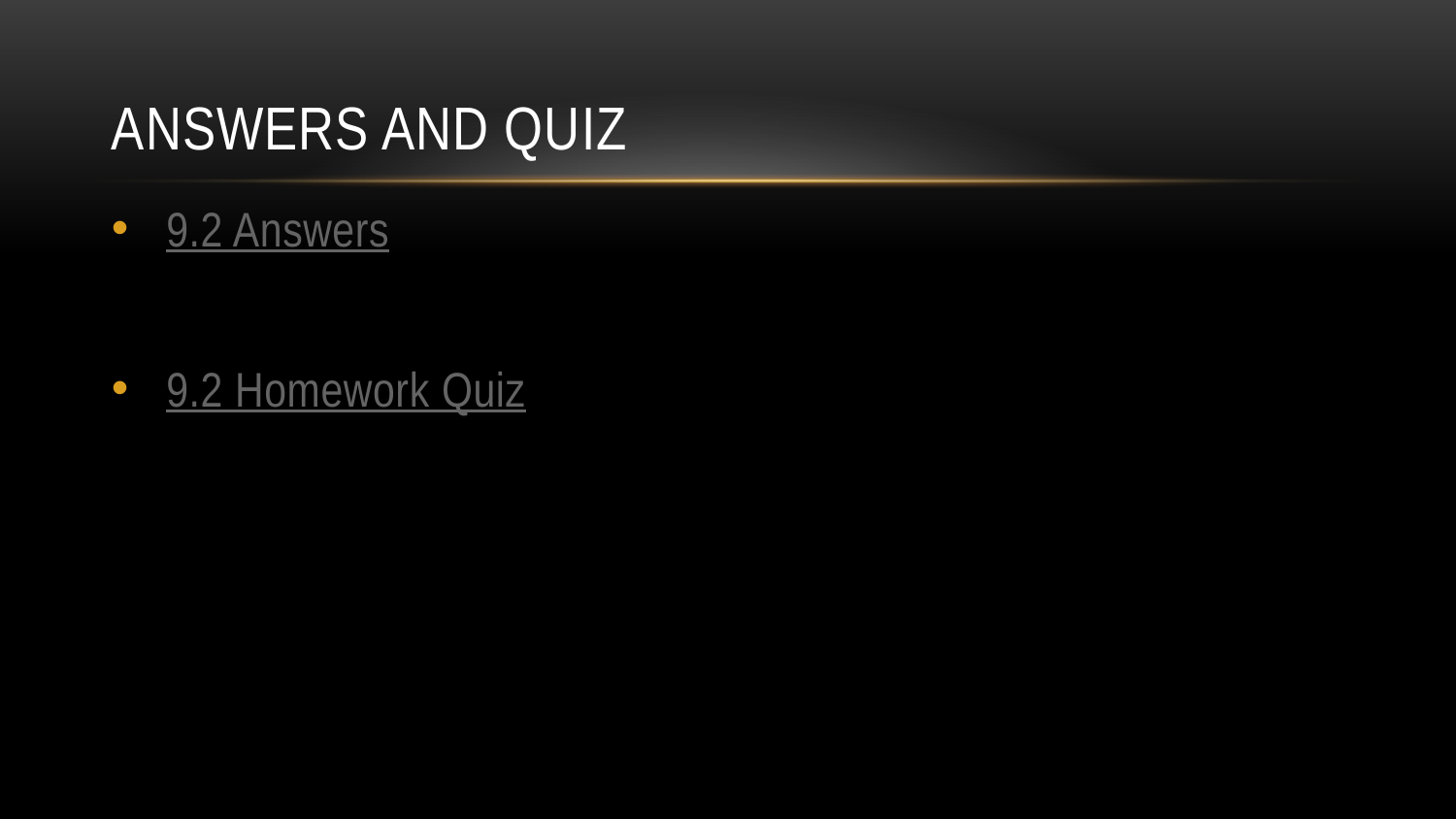

# Answers and Quiz
9.2 Answers

9.2 Homework Quiz